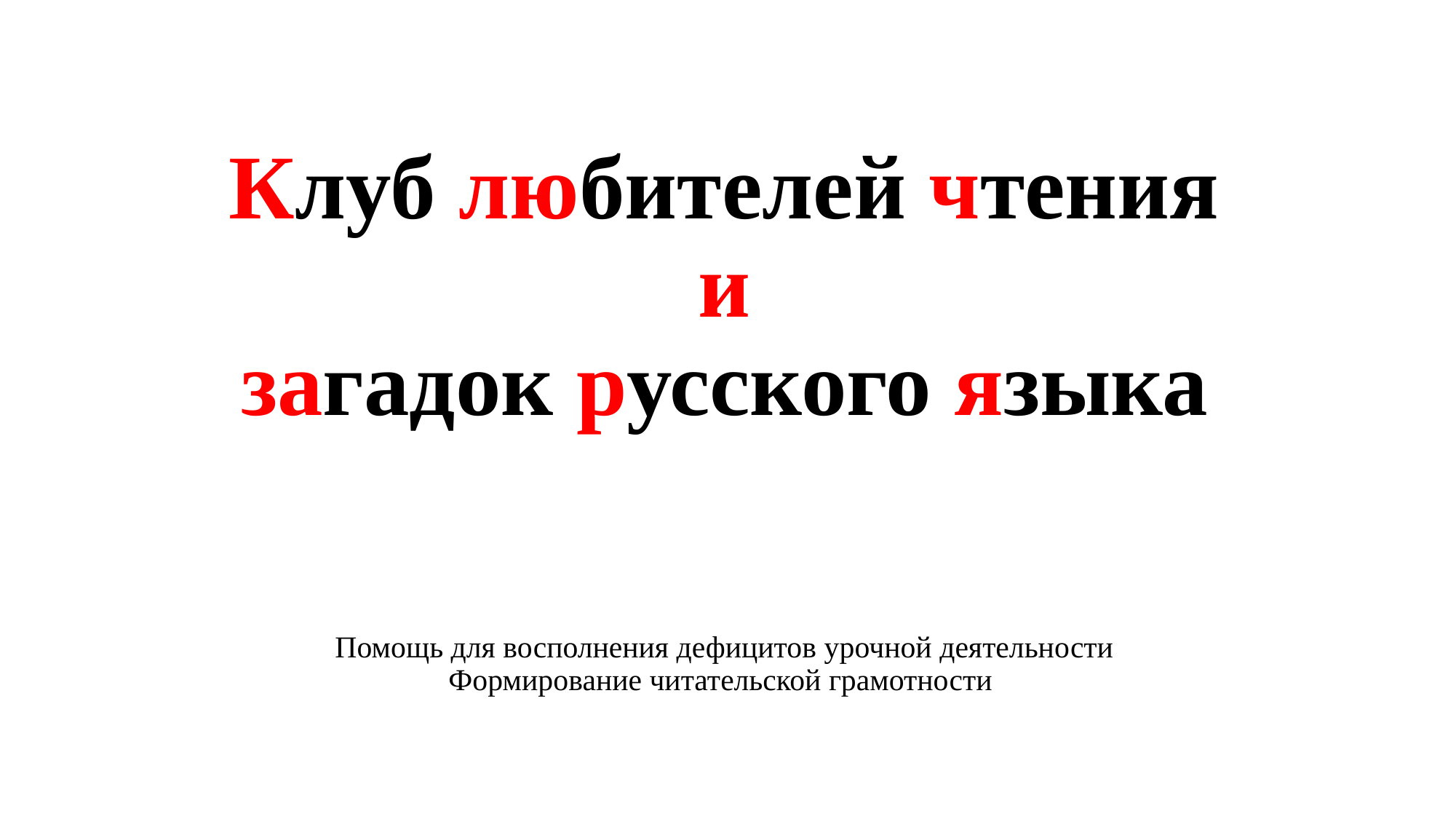

# Клуб любителей чтения и загадок русского языка Помощь для восполнения дефицитов урочной деятельности Формирование читательской грамотности